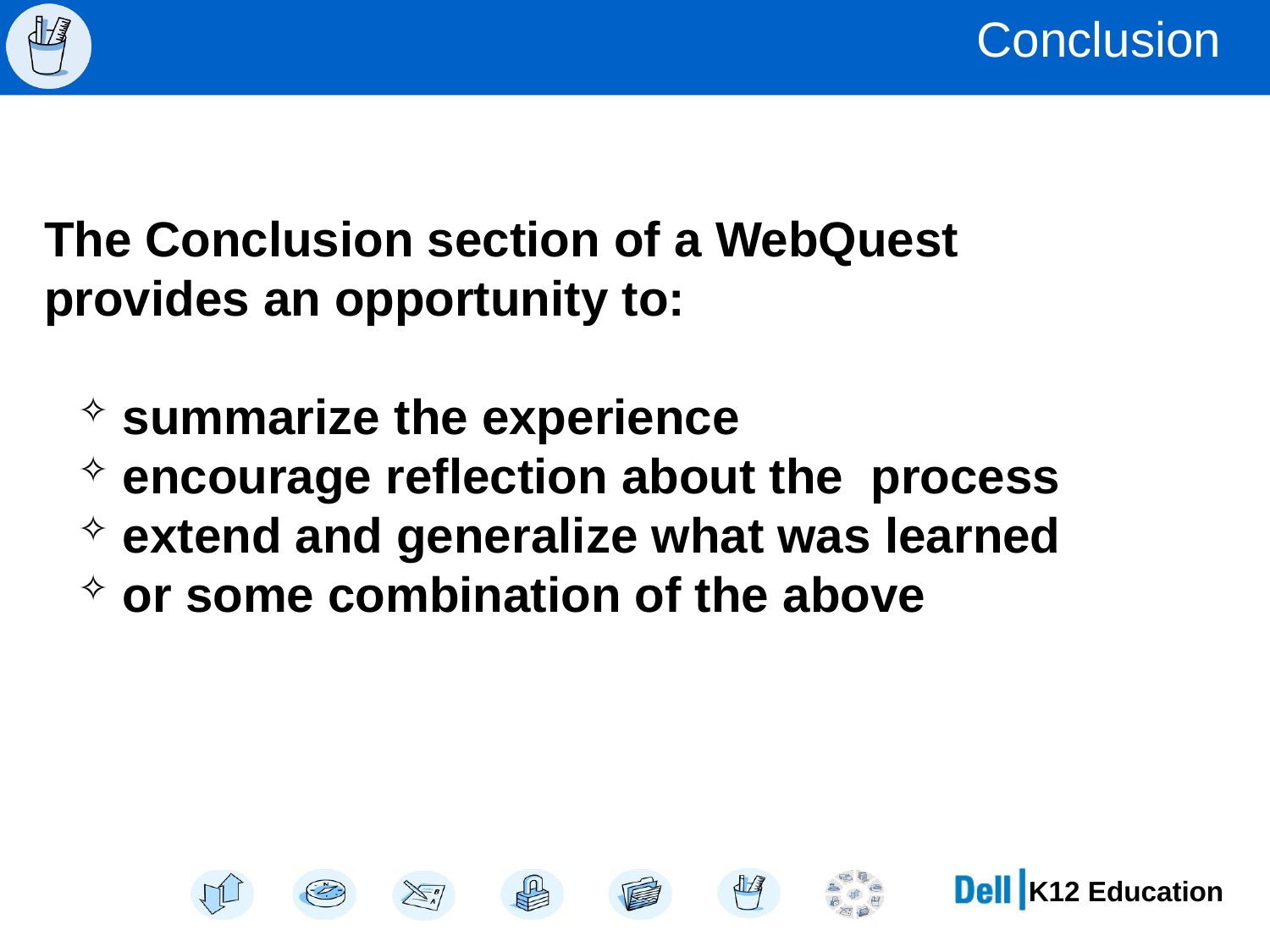

# Conclusion
The Conclusion section of a WebQuest provides an opportunity to:

 summarize the experience
 encourage reflection about the  process
 extend and generalize what was learned
 or some combination of the above